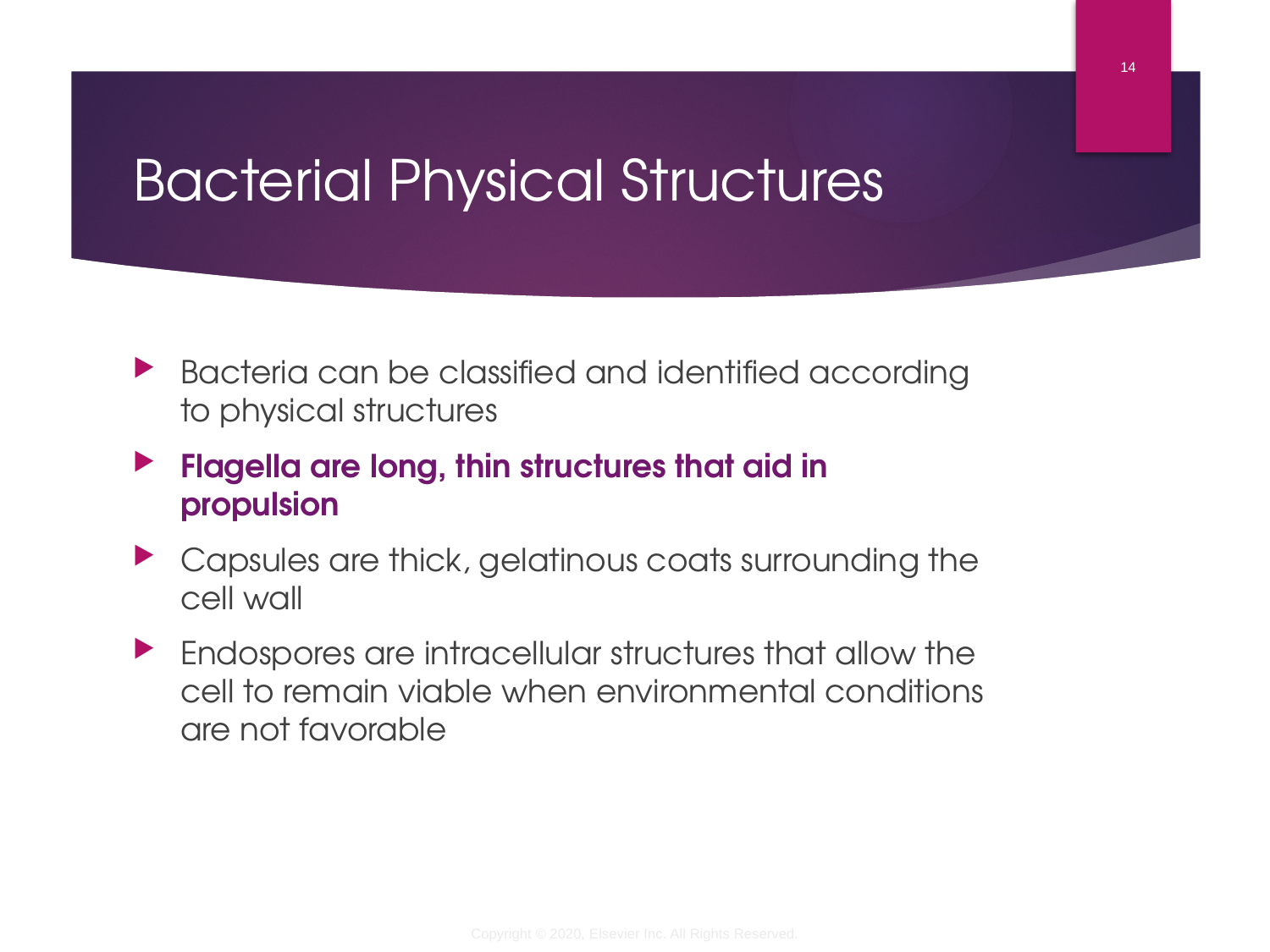

14

# Bacterial Physical Structures
Bacteria can be classified and identified according to physical structures
Flagella are long, thin structures that aid in propulsion
Capsules are thick, gelatinous coats surrounding the cell wall
Endospores are intracellular structures that allow the cell to remain viable when environmental conditions are not favorable